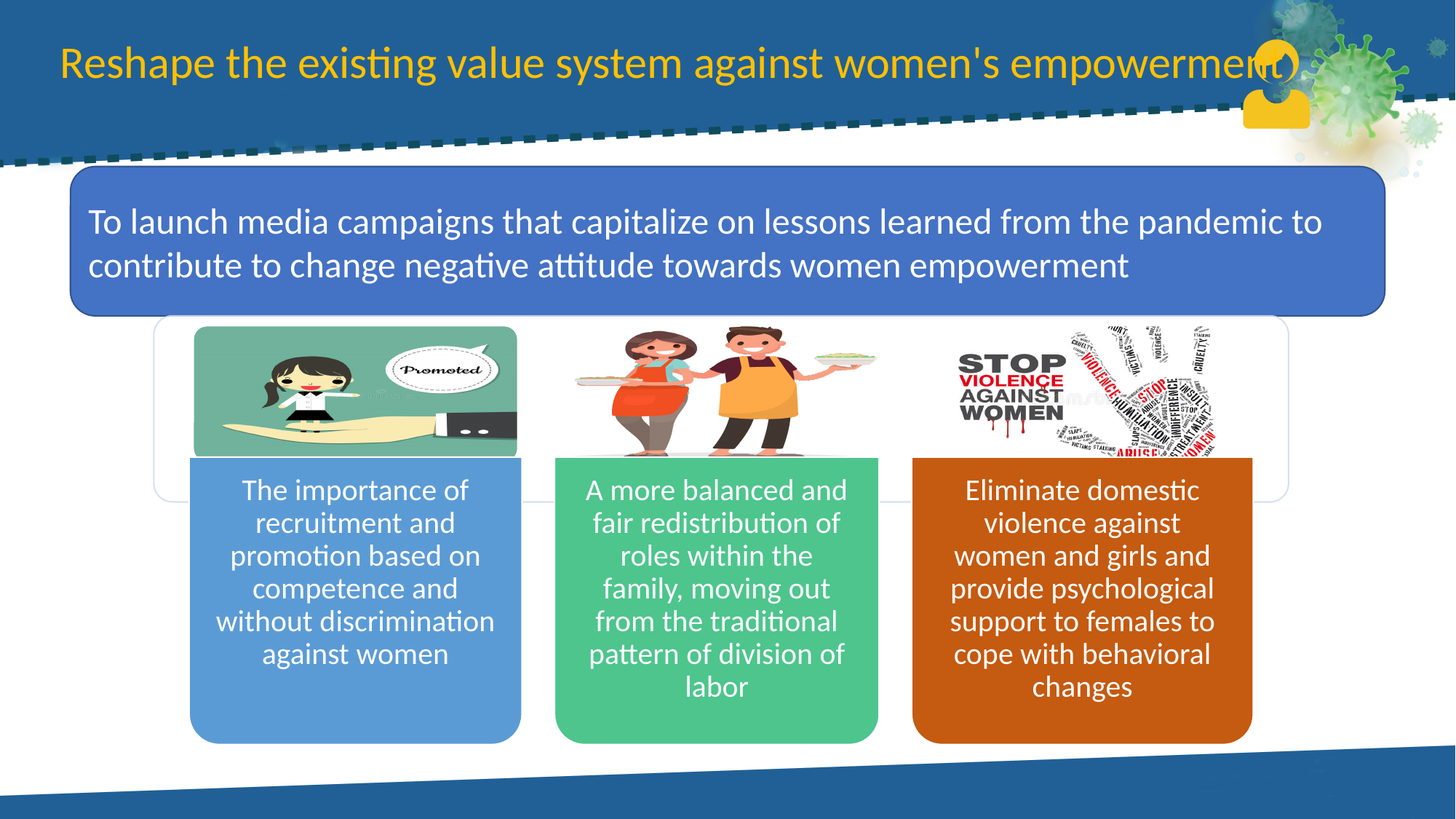

# Reshape the existing value system against women's empowerment
To launch media campaigns that capitalize on lessons learned from the pandemic to contribute to change negative attitude towards women empowerment
The importance of recruitment and promotion based on competence and without discrimination against women
A more balanced and fair redistribution of roles within the family, moving out from the traditional pattern of division of labor
Eliminate domestic violence against women and girls and provide psychological support to females to cope with behavioral changes